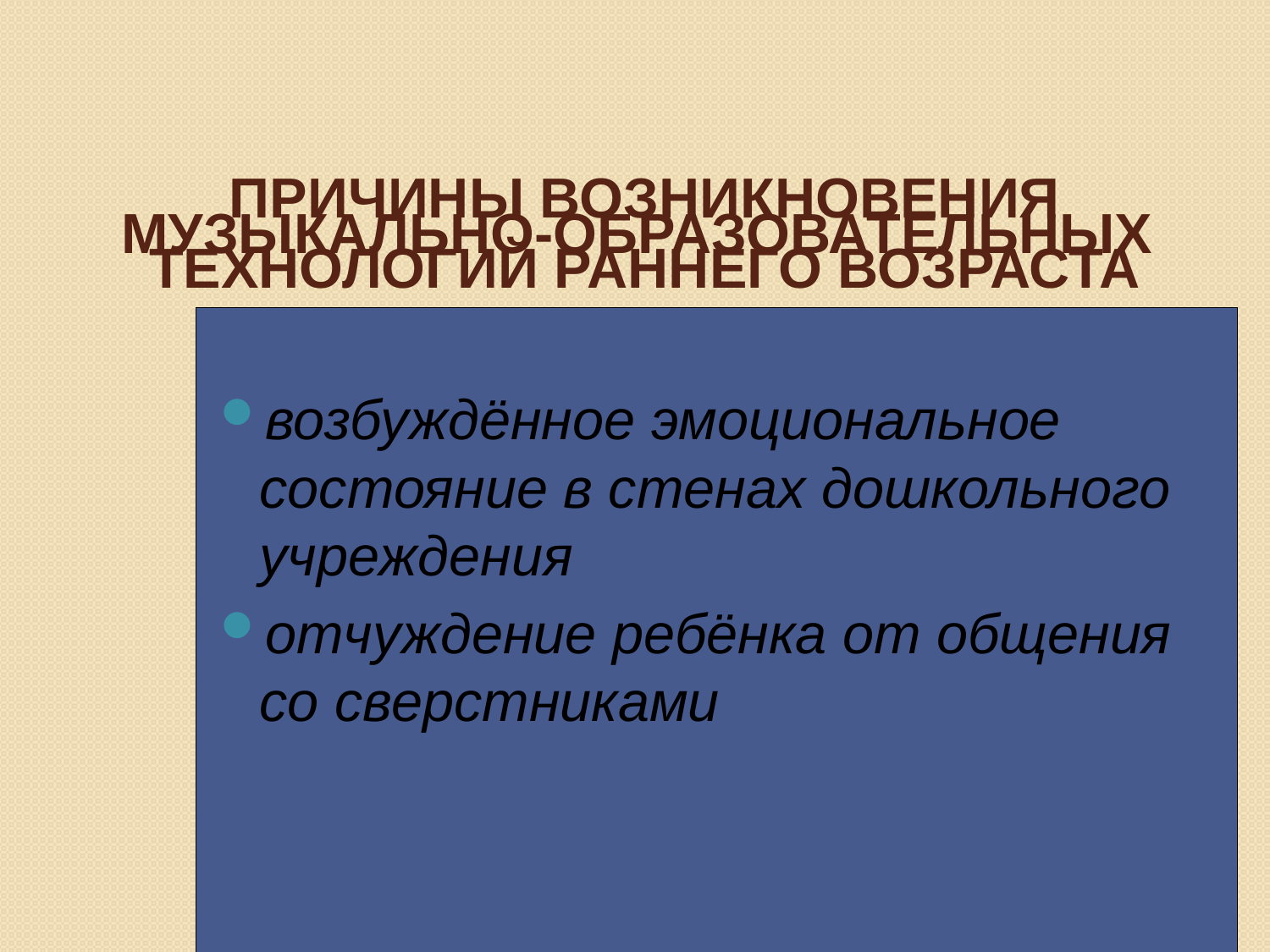

Причины возникновения музыкально-образовательных
технологий раннего возраста

возбуждённое эмоциональное состояние в стенах дошкольного учреждения
отчуждение ребёнка от общения со сверстниками